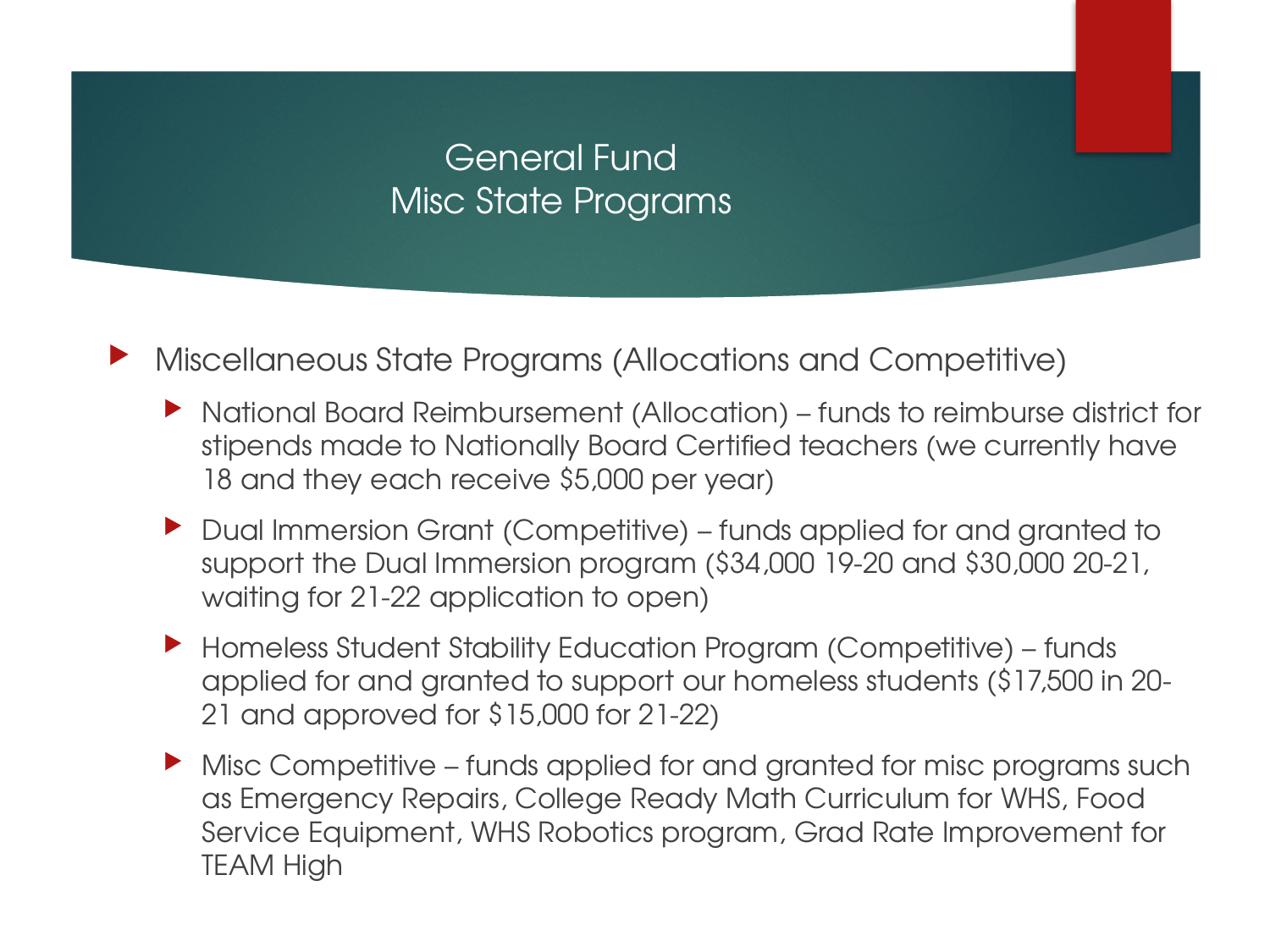

# General Fund Misc State Programs
Miscellaneous State Programs (Allocations and Competitive)
National Board Reimbursement (Allocation) – funds to reimburse district for stipends made to Nationally Board Certified teachers (we currently have  18 and they each receive $5,000 per year)
Dual Immersion Grant (Competitive) – funds applied for and granted to support the Dual Immersion program ($34,000 19-20 and $30,000 20-21, waiting for 21-22 application to open)
Homeless Student Stability Education Program (Competitive) – funds applied for and granted to support our homeless students ($17,500 in 20-21 and approved for $15,000 for 21-22)
Misc Competitive – funds applied for and granted for misc programs such as Emergency Repairs, College Ready Math Curriculum for WHS, Food Service Equipment, WHS Robotics program, Grad Rate Improvement for TEAM High